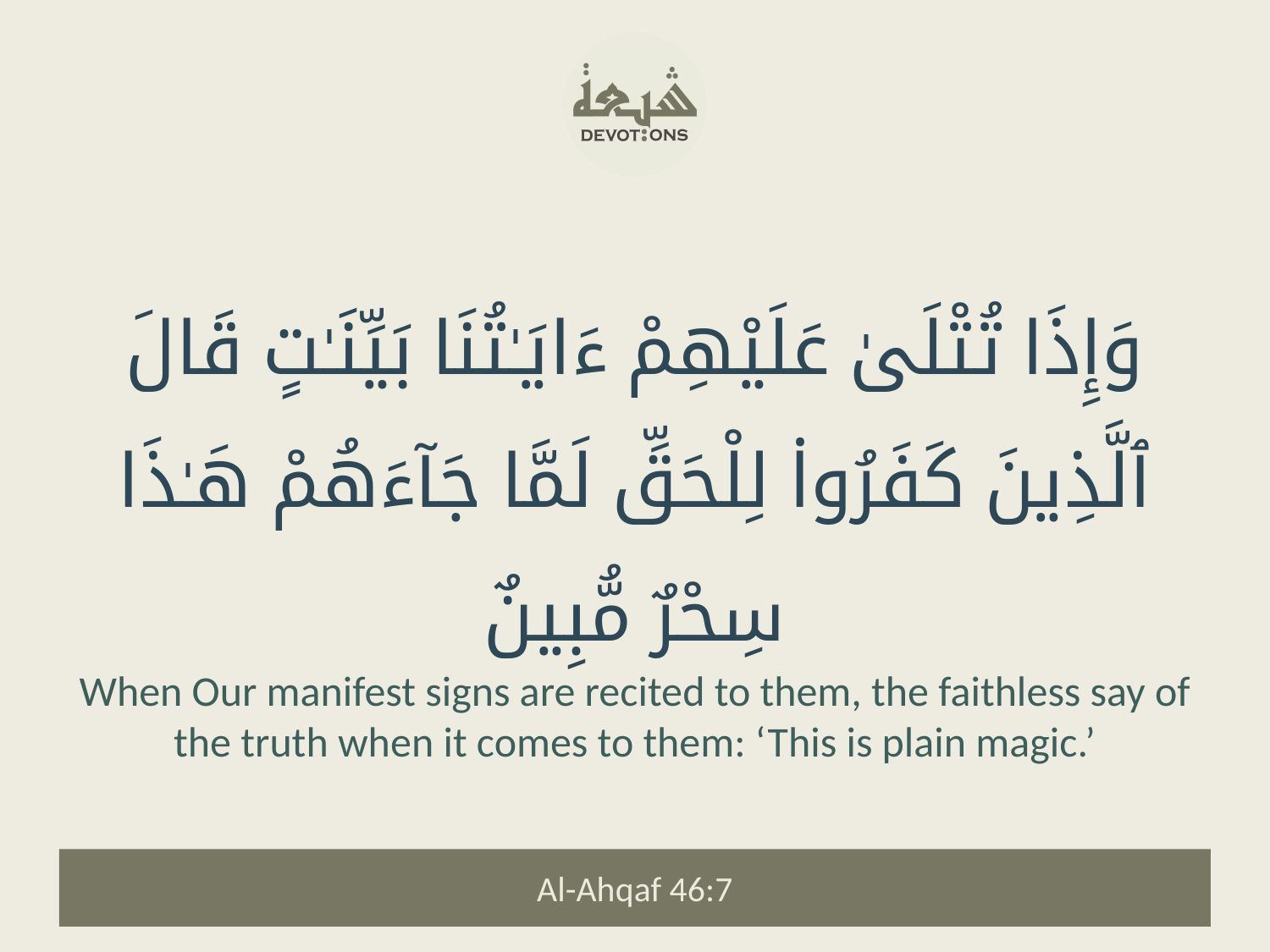

وَإِذَا تُتْلَىٰ عَلَيْهِمْ ءَايَـٰتُنَا بَيِّنَـٰتٍ قَالَ ٱلَّذِينَ كَفَرُوا۟ لِلْحَقِّ لَمَّا جَآءَهُمْ هَـٰذَا سِحْرٌ مُّبِينٌ
When Our manifest signs are recited to them, the faithless say of the truth when it comes to them: ‘This is plain magic.’
Al-Ahqaf 46:7